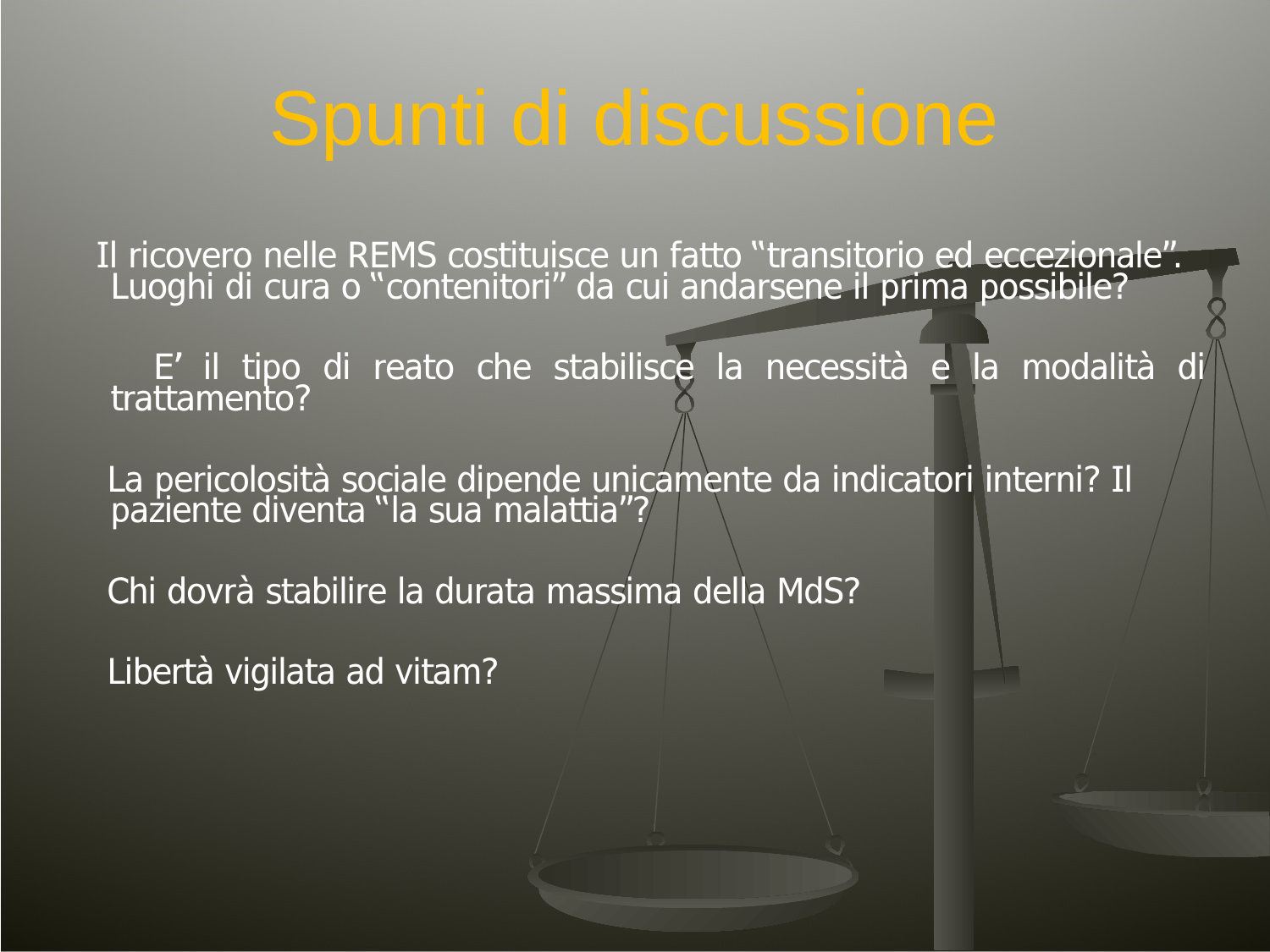

# Spunti di discussione
   Il ricovero nelle REMS costituisce un fatto “transitorio ed eccezionale”. Luoghi di cura o “contenitori” da cui andarsene il prima possibile?

    E’ il tipo di reato che stabilisce la necessità e la modalità di trattamento?

    La pericolosità sociale dipende unicamente da indicatori interni? Il paziente diventa “la sua malattia”?

    Chi dovrà stabilire la durata massima della MdS?

    Libertà vigilata ad vitam?